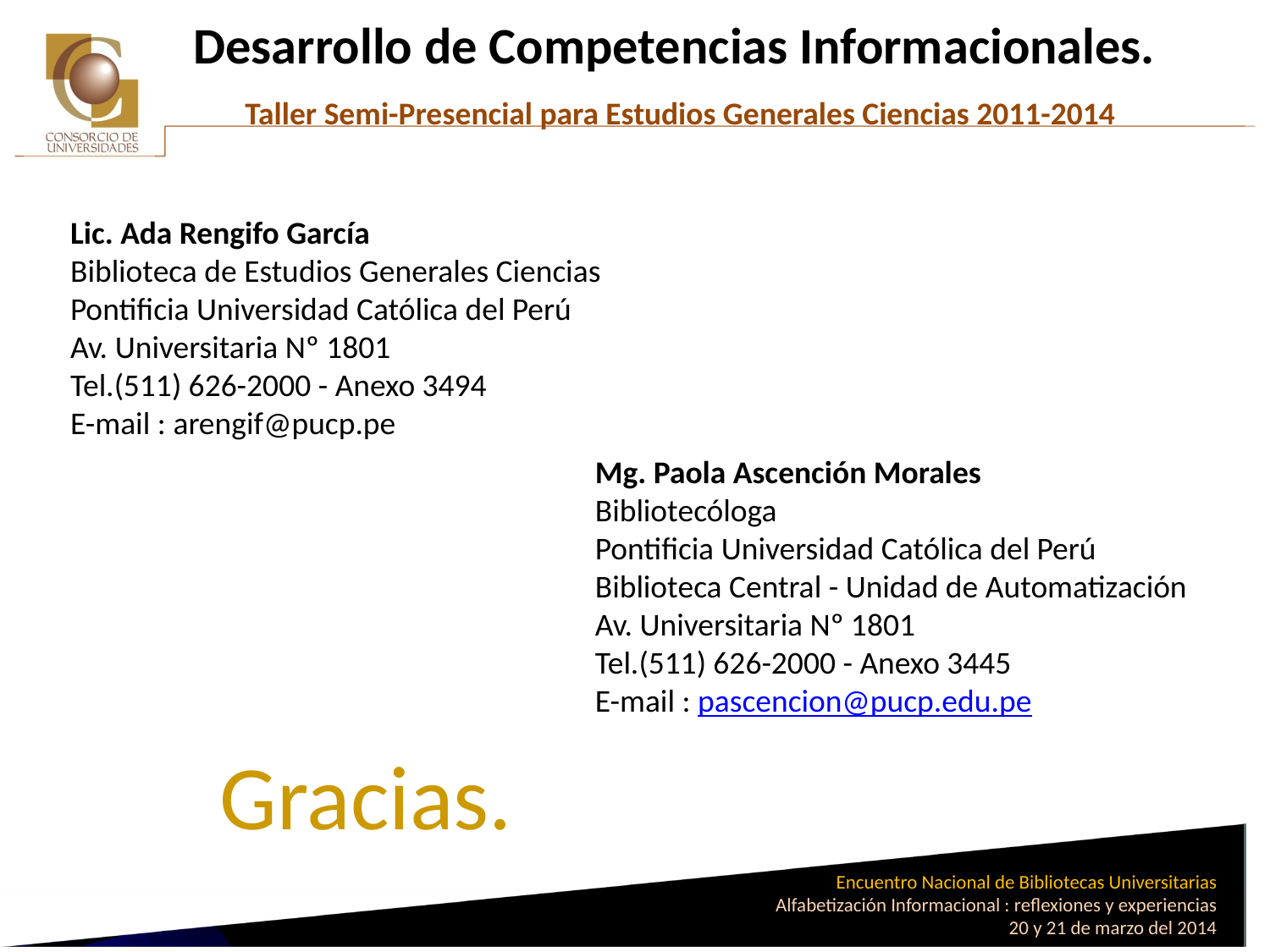

# Desarrollo de Competencias Informacionales. Taller Semi-Presencial para Estudios Generales Ciencias 2011-2014
Lic. Ada Rengifo García
Biblioteca de Estudios Generales Ciencias
Pontificia Universidad Católica del Perú
Av. Universitaria Nº 1801
Tel.(511) 626-2000 - Anexo 3494
E-mail : arengif@pucp.pe

Mg. Paola Ascención Morales
Bibliotecóloga
Pontificia Universidad Católica del Perú
Biblioteca Central - Unidad de Automatización
Av. Universitaria Nº 1801
Tel.(511) 626-2000 - Anexo 3445
E-mail : pascencion@pucp.edu.pe

Gracias.